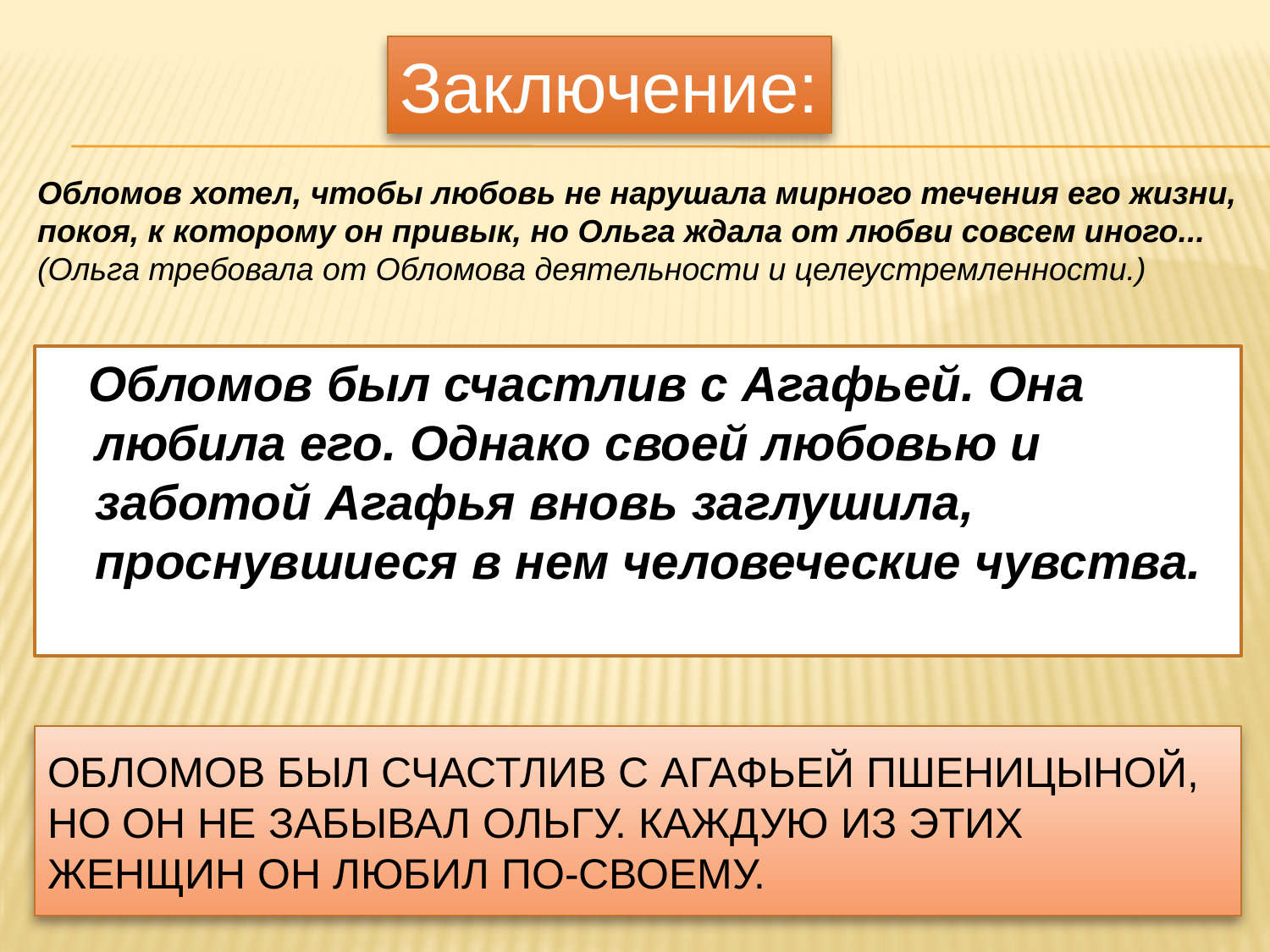

Заключение:
Обломов хотел, чтобы любовь не нарушала мирного течения его жизни, покоя, к которому он привык, но Ольга ждала от любви совсем иного... (Ольга требовала от Обломова деятельности и целеустремленности.)

   Обломов был счастлив с Агафьей. Она любила его. Однако своей любовью и заботой Агафья вновь заглушила, проснувшиеся в нем человеческие чувства.

# Обломов был счастлив с Агафьей Пшеницыной, но он не забывал Ольгу. Каждую из этих женщин он любил по-своему.